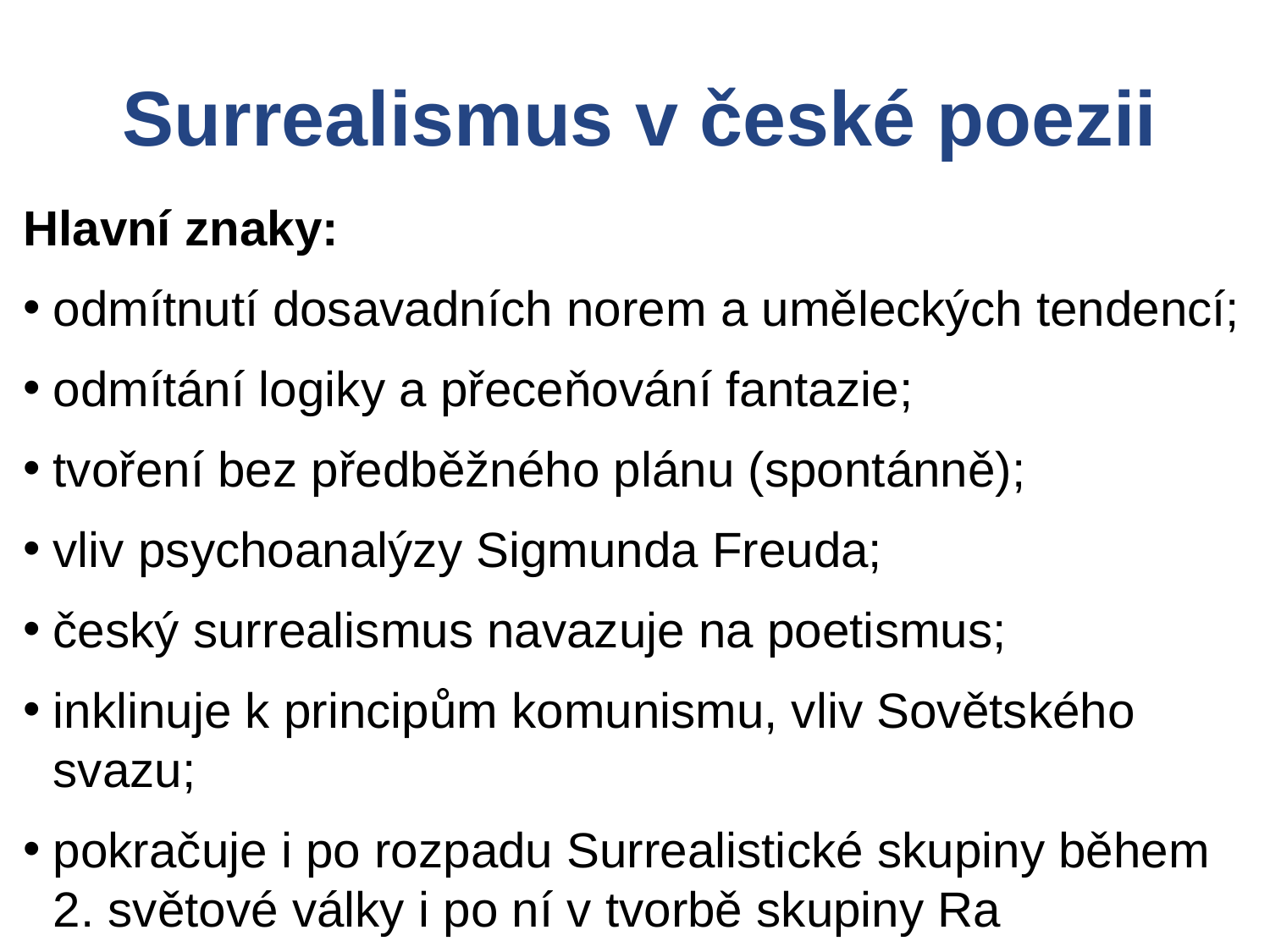

Surrealismus v české poezii
Hlavní znaky:
odmítnutí dosavadních norem a uměleckých tendencí;
odmítání logiky a přeceňování fantazie;
tvoření bez předběžného plánu (spontánně);
vliv psychoanalýzy Sigmunda Freuda;
český surrealismus navazuje na poetismus;
inklinuje k principům komunismu, vliv Sovětského svazu;
pokračuje i po rozpadu Surrealistické skupiny během 2. světové války i po ní v tvorbě skupiny Ra